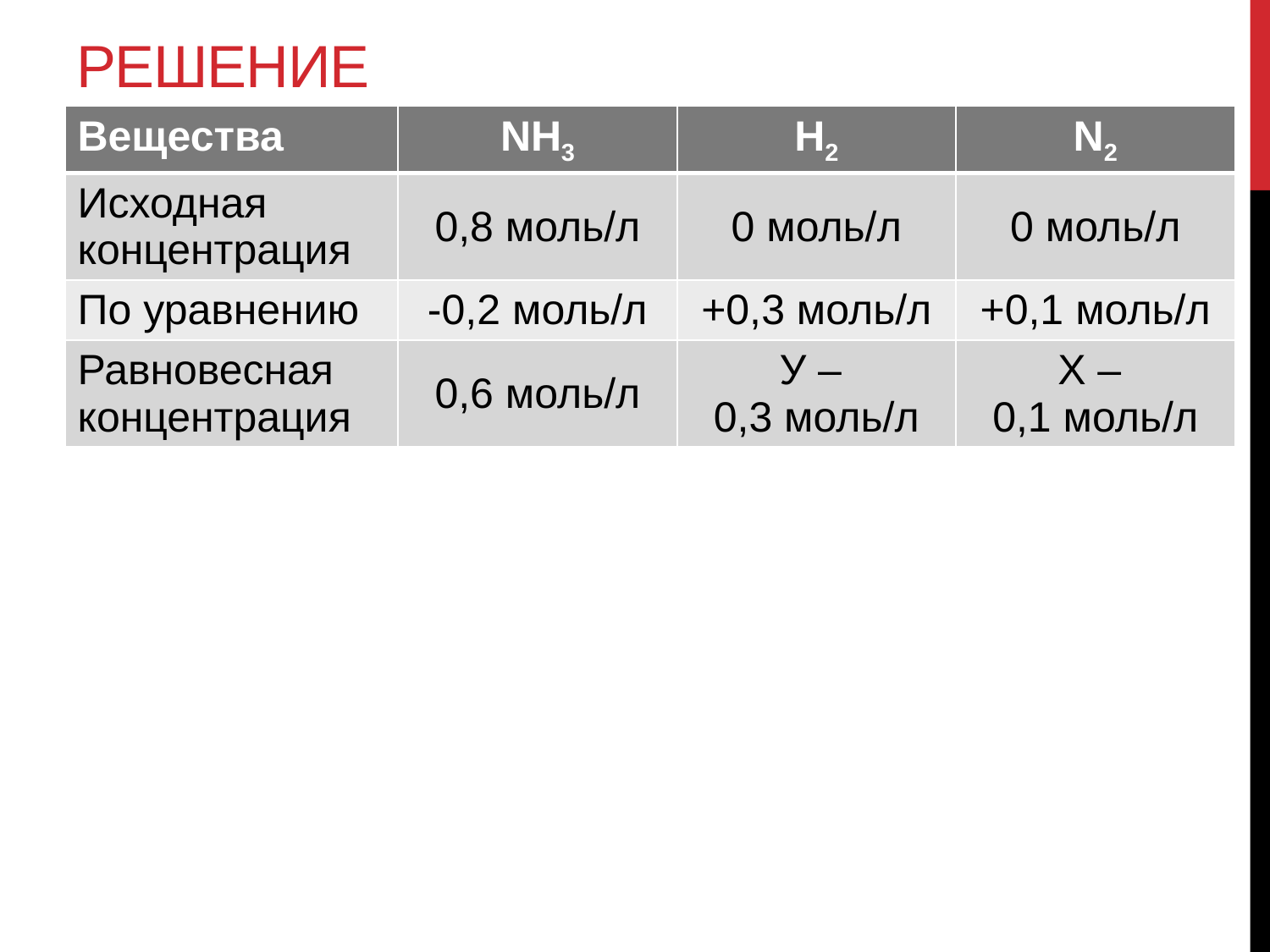

# решение
| Вещества | NН3 | Н2 | N2 |
| --- | --- | --- | --- |
| Исходная концентрация | 0,8 моль/л | 0 моль/л | 0 моль/л |
| По уравнению | -0,2 моль/л | +0,3 моль/л | +0,1 моль/л |
| Равновесная концентрация | 0,6 моль/л | У – 0,3 моль/л | Х – 0,1 моль/л |